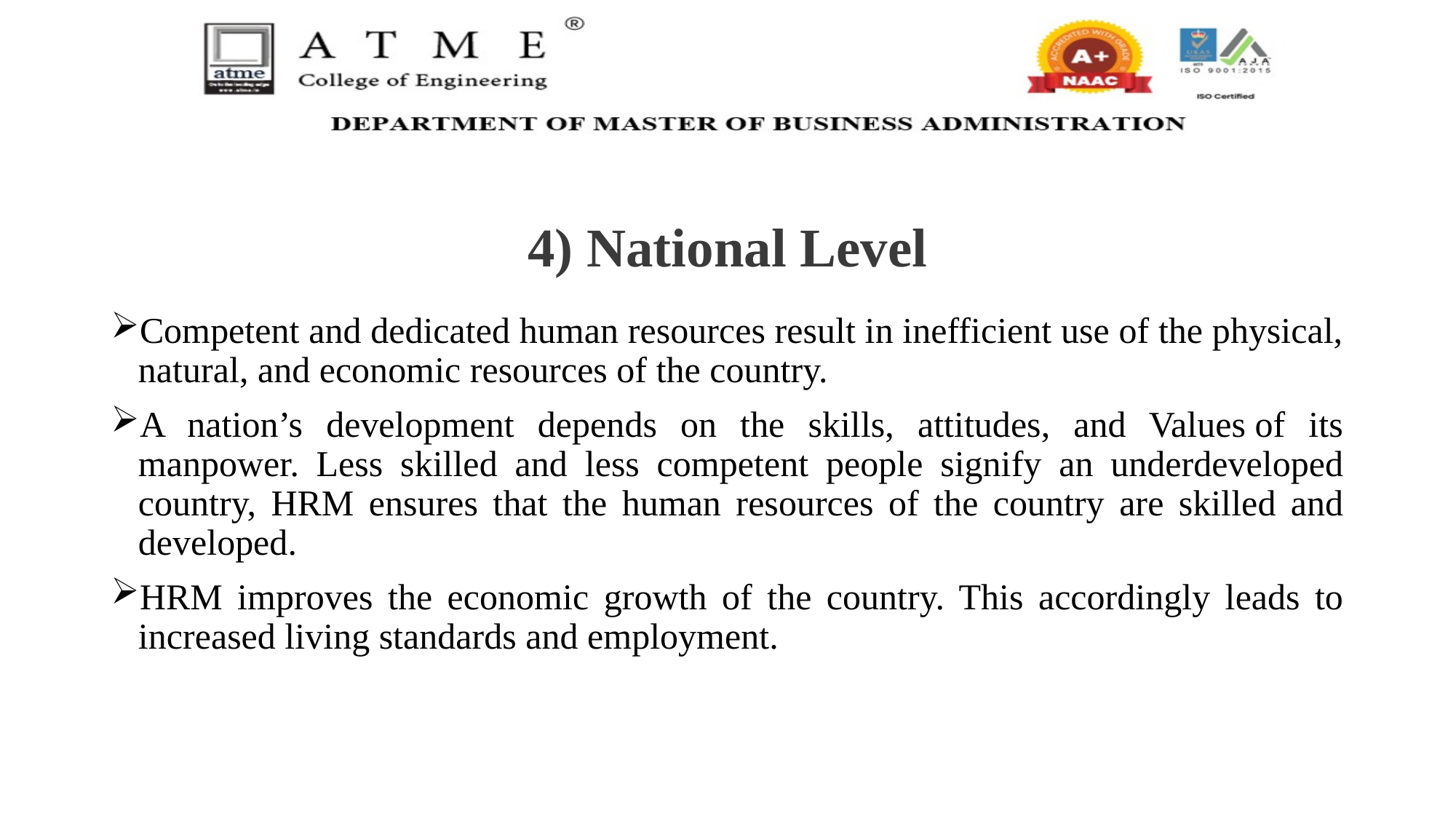

# 4) National Level
Competent and dedicated human resources result in inefficient use of the physical, natural, and economic resources of the country.
A nation’s development depends on the skills, attitudes, and Values of its manpower. Less skilled and less competent people signify an underdeveloped country, HRM ensures that the human resources of the country are skilled and developed.
HRM improves the economic growth of the country. This accordingly leads to increased living standards and employment.